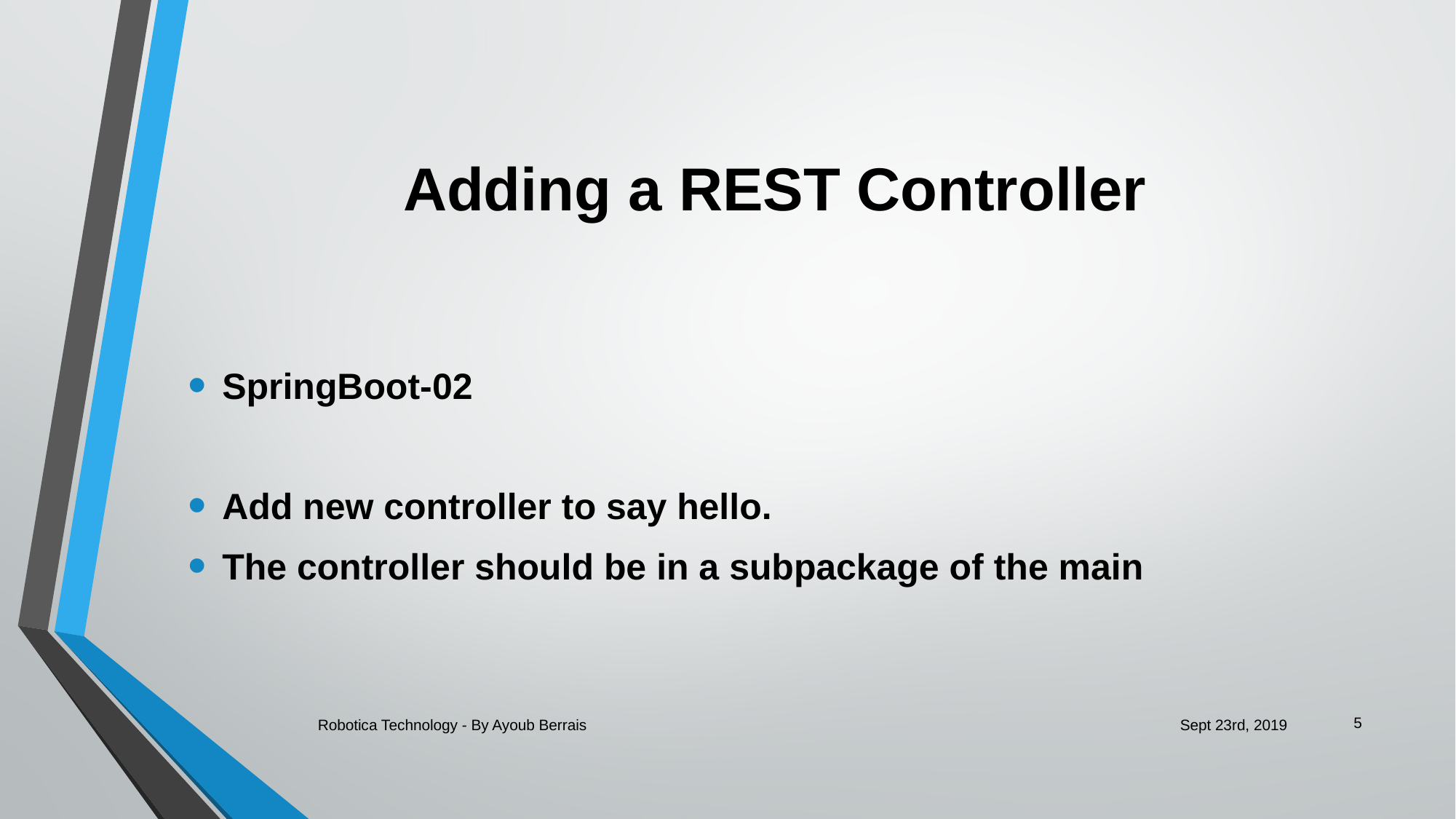

# Adding a REST Controller
SpringBoot-02

Add new controller to say hello.
The controller should be in a subpackage of the main

5
Robotica Technology - By Ayoub Berrais
Sept 23rd, 2019